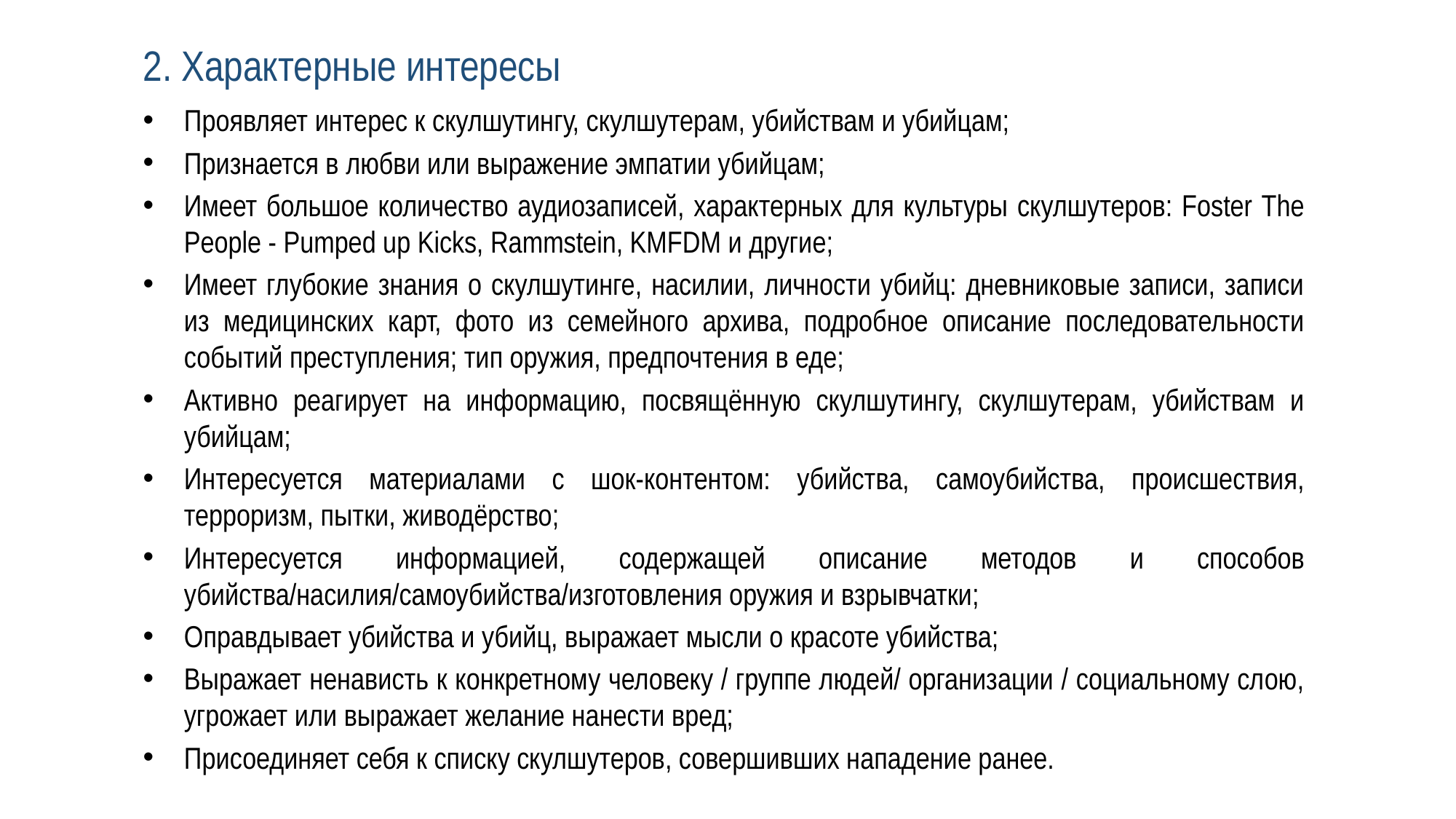

2. Характерные интересы
Проявляет интерес к скулшутингу, скулшутерам, убийствам и убийцам;
Признается в любви или выражение эмпатии убийцам;
Имеет большое количество аудиозаписей, характерных для культуры скулшутеров: Foster The People - Pumped up Kicks, Rammstein, KMFDM и другие;
Имеет глубокие знания о скулшутинге, насилии, личности убийц: дневниковые записи, записи из медицинских карт, фото из семейного архива, подробное описание последовательности событий преступления; тип оружия, предпочтения в еде;
Активно реагирует на информацию, посвящённую скулшутингу, скулшутерам, убийствам и убийцам;
Интересуется материалами с шок-контентом: убийства, самоубийства, происшествия, терроризм, пытки, живодёрство;
Интересуется информацией, содержащей описание методов и способов убийства/насилия/самоубийства/изготовления оружия и взрывчатки;
Оправдывает убийства и убийц, выражает мысли о красоте убийства;
Выражает ненависть к конкретному человеку / группе людей/ организации / социальному слою, угрожает или выражает желание нанести вред;
Присоединяет себя к списку скулшутеров, совершивших нападение ранее.